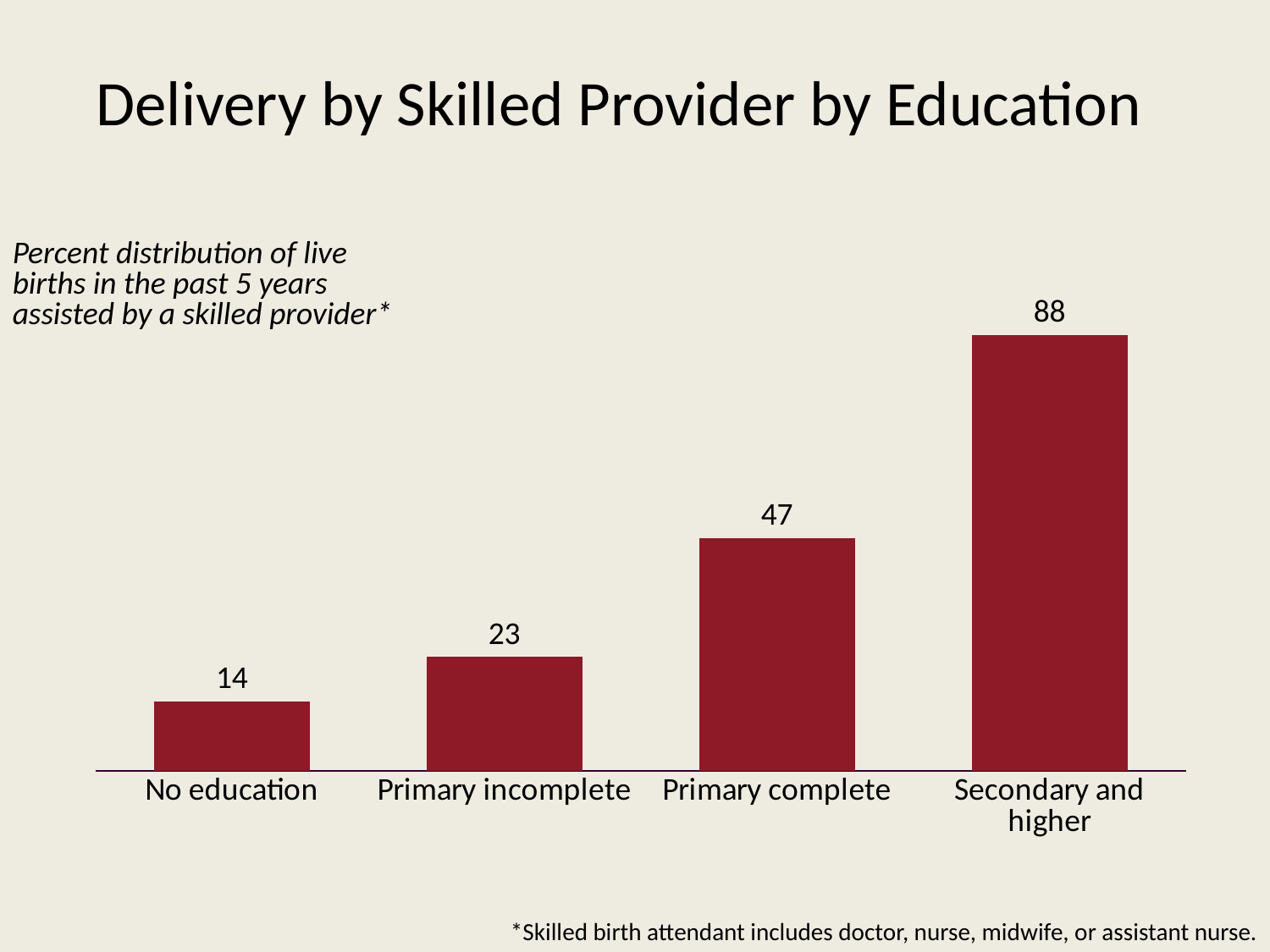

Delivery by Skilled Provider by Education

### Chart

| Category |  |
|---|---|
| No education | 14.0 |
| Primary incomplete | 23.0 |
| Primary complete | 47.0 |
| Secondary and higher | 88.0 |
Percent distribution of live births in the past 5 years assisted by a skilled provider*
*Skilled birth attendant includes doctor, nurse, midwife, or assistant nurse.